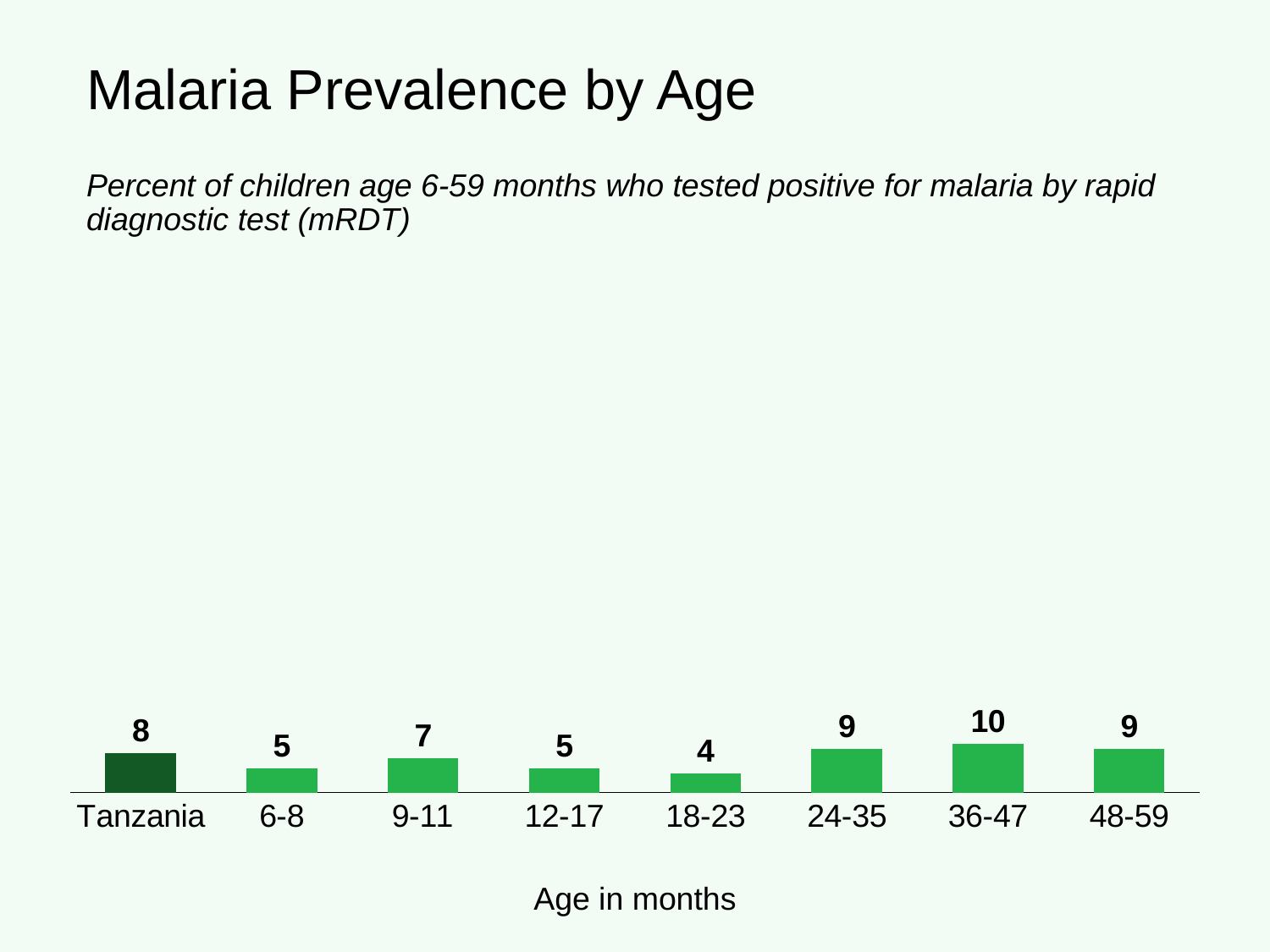

# Malaria Prevalence by Age
Percent of children age 6-59 months who tested positive for malaria by rapid diagnostic test (mRDT)

### Chart

| Category | RDT |
|---|---|
| Tanzania | 8.0 |
| 6-8 | 5.0 |
| 9-11 | 7.0 |
| 12-17 | 5.0 |
| 18-23 | 4.0 |
| 24-35 | 9.0 |
| 36-47 | 10.0 |
| 48-59 | 9.0 |
Age in months